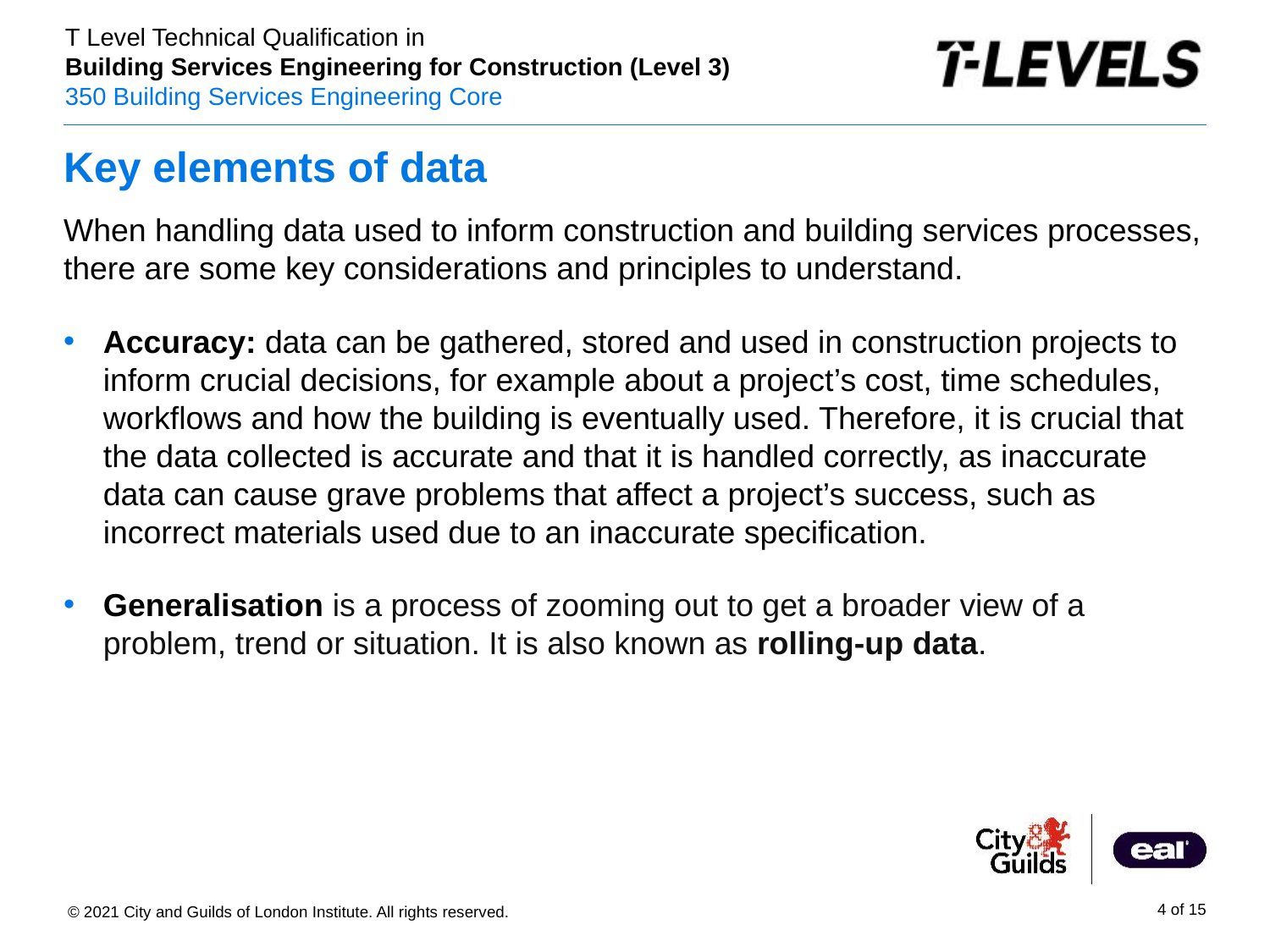

# Key elements of data
When handling data used to inform construction and building services processes, there are some key considerations and principles to understand.
Accuracy: data can be gathered, stored and used in construction projects to inform crucial decisions, for example about a project’s cost, time schedules, workflows and how the building is eventually used. Therefore, it is crucial that the data collected is accurate and that it is handled correctly, as inaccurate data can cause grave problems that affect a project’s success, such as incorrect materials used due to an inaccurate specification.
Generalisation is a process of zooming out to get a broader view of a problem, trend or situation. It is also known as rolling-up data.